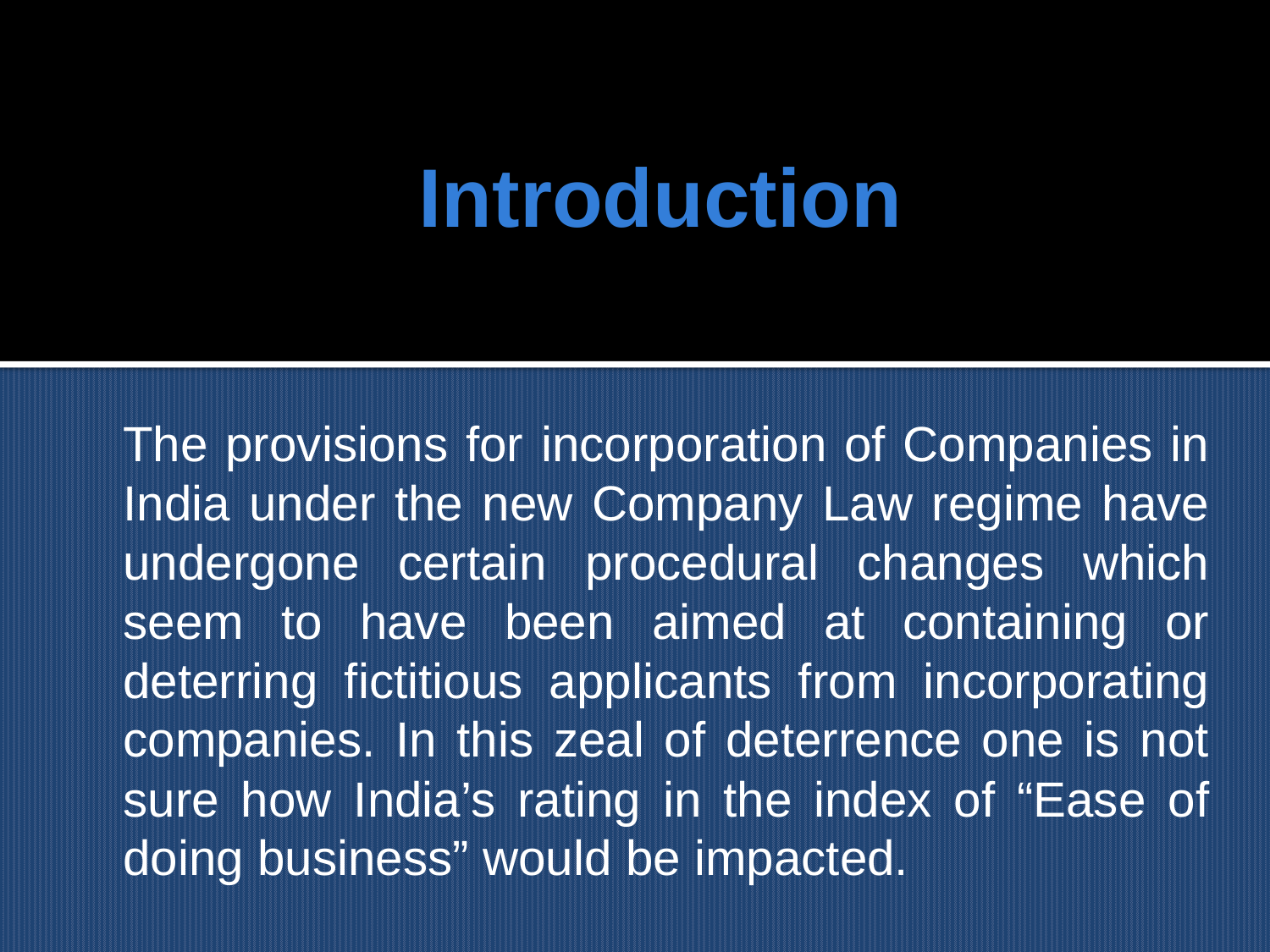

# Introduction
The provisions for incorporation of Companies in India under the new Company Law regime have undergone certain procedural changes which seem to have been aimed at containing or deterring fictitious applicants from incorporating companies. In this zeal of deterrence one is not sure how India’s rating in the index of “Ease of doing business” would be impacted.